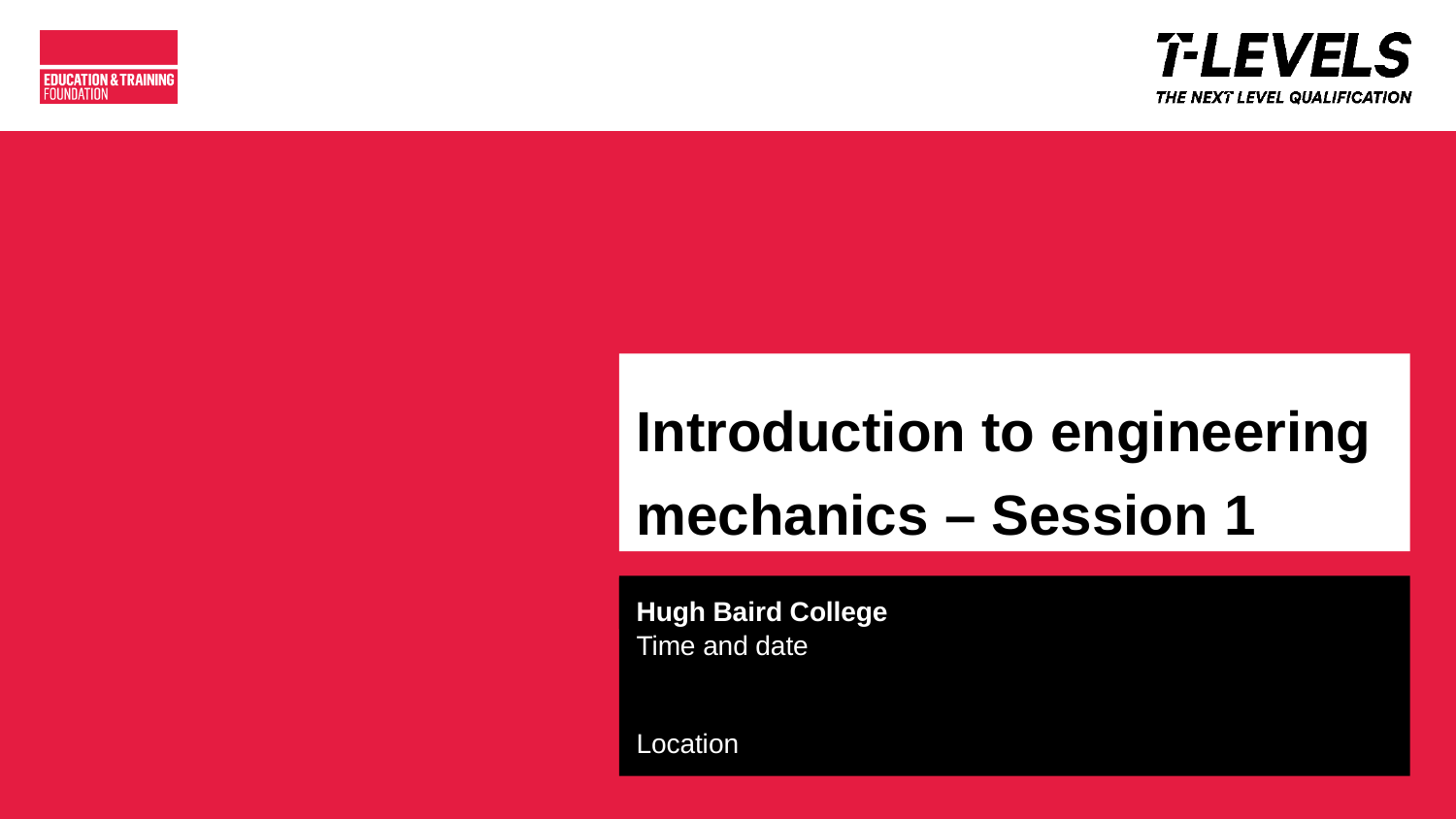

# Introduction to engineering mechanics – Session 1
Hugh Baird College
Time and date
Location